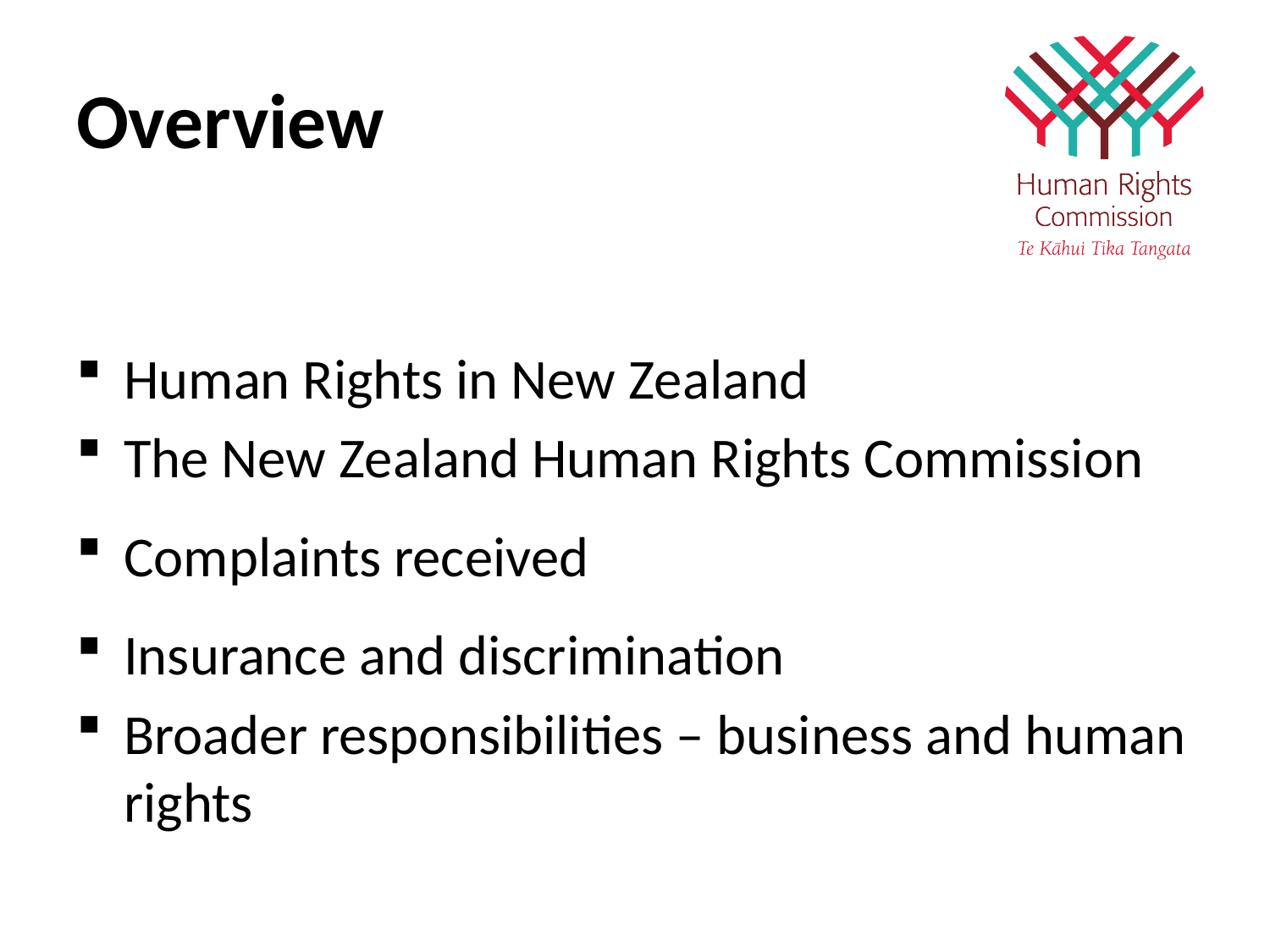

# Overview
Human Rights in New Zealand
The New Zealand Human Rights Commission

Complaints received

Insurance and discrimination
Broader responsibilities – business and human rights